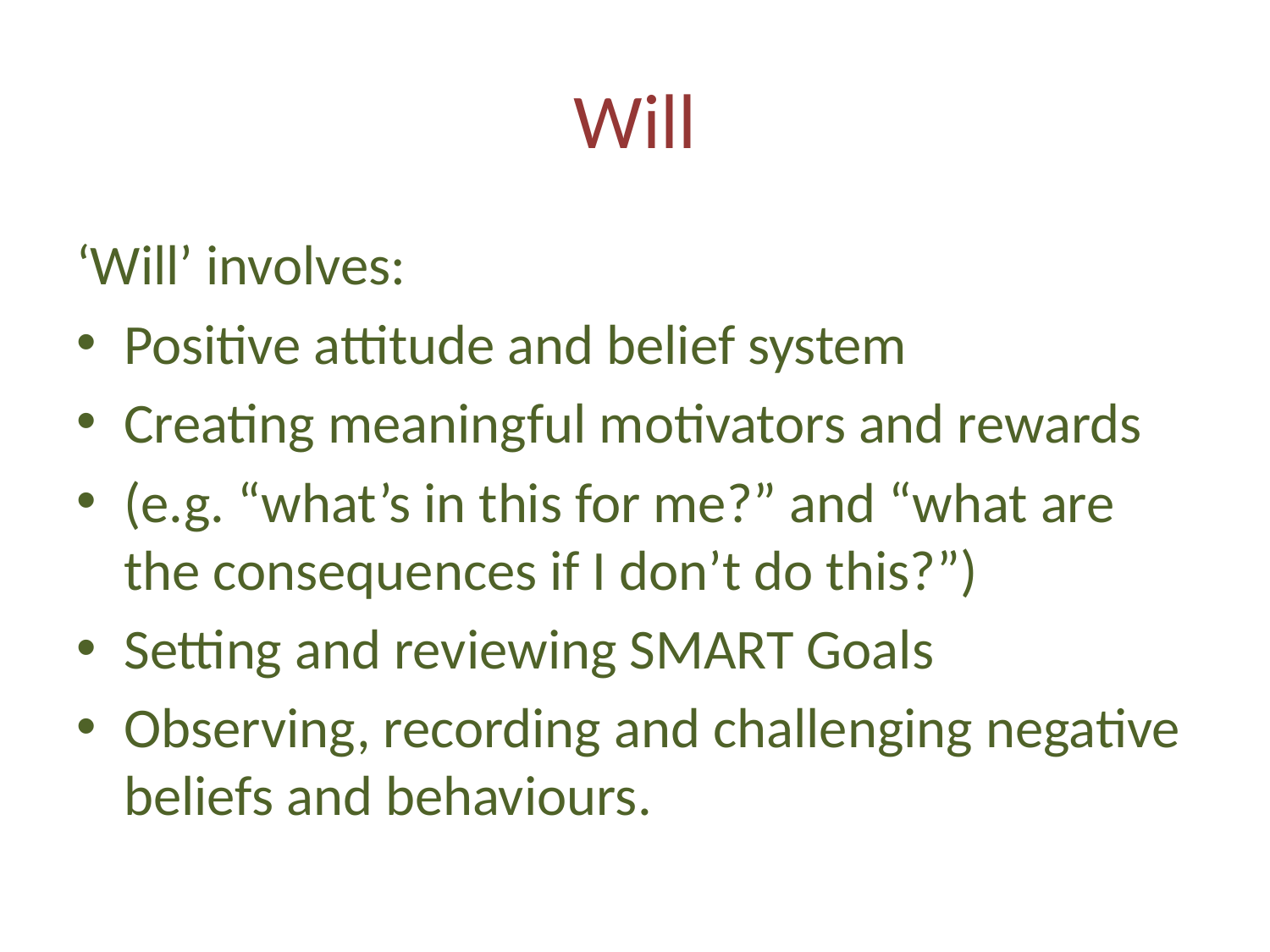

# Will
‘Will’ involves:
Positive attitude and belief system
Creating meaningful motivators and rewards
(e.g. “what’s in this for me?” and “what are the consequences if I don’t do this?”)
Setting and reviewing SMART Goals
Observing, recording and challenging negative beliefs and behaviours.